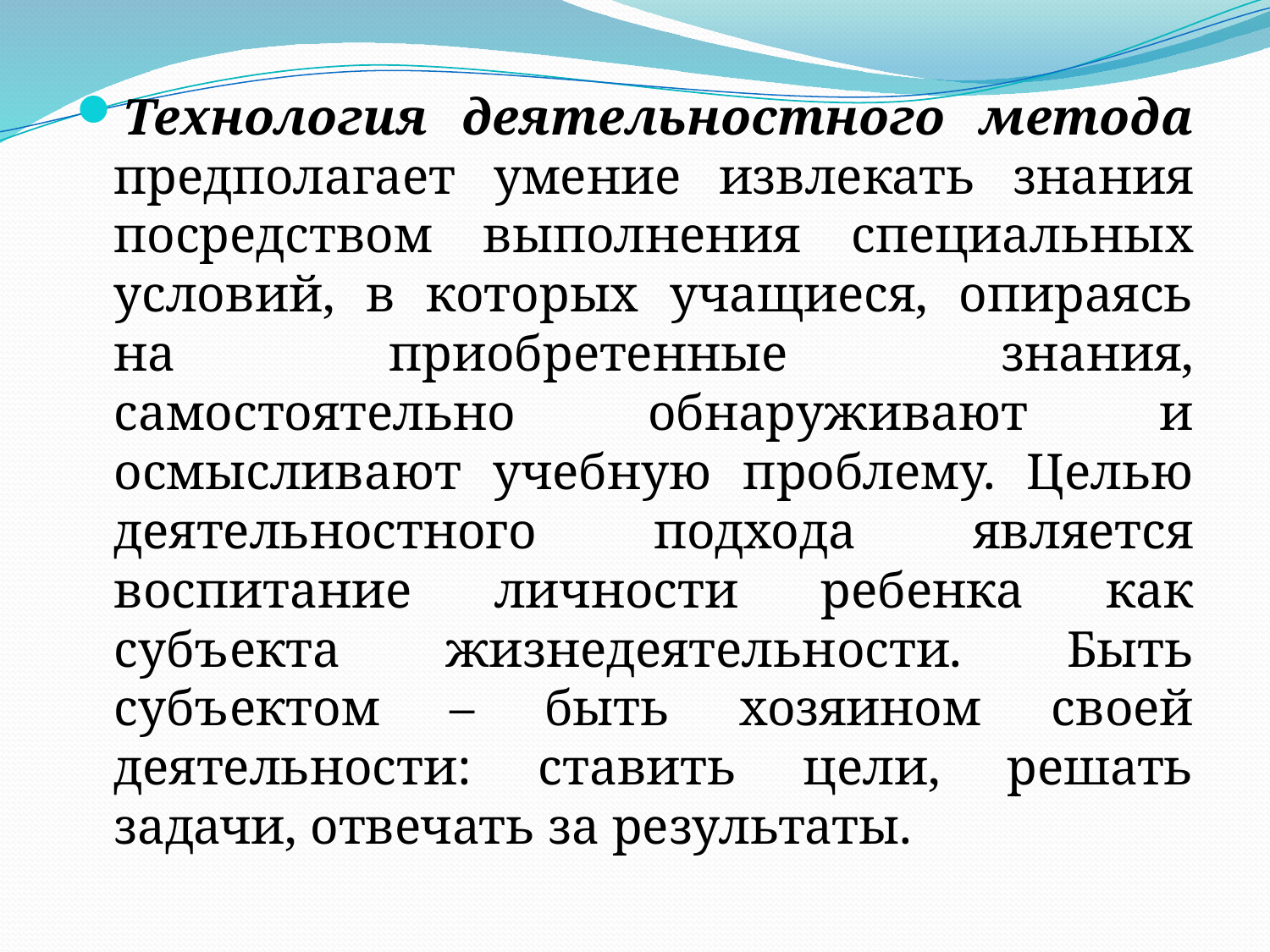

Технология деятельностного метода предполагает умение извлекать знания посредством выполнения специальных условий, в которых учащиеся, опираясь на приобретенные знания, самостоятельно обнаруживают и осмысливают учебную проблему. Целью деятельностного подхода является воспитание личности ребенка как субъекта жизнедеятельности. Быть субъектом – быть хозяином своей деятельности: ставить цели, решать задачи, отвечать за результаты.